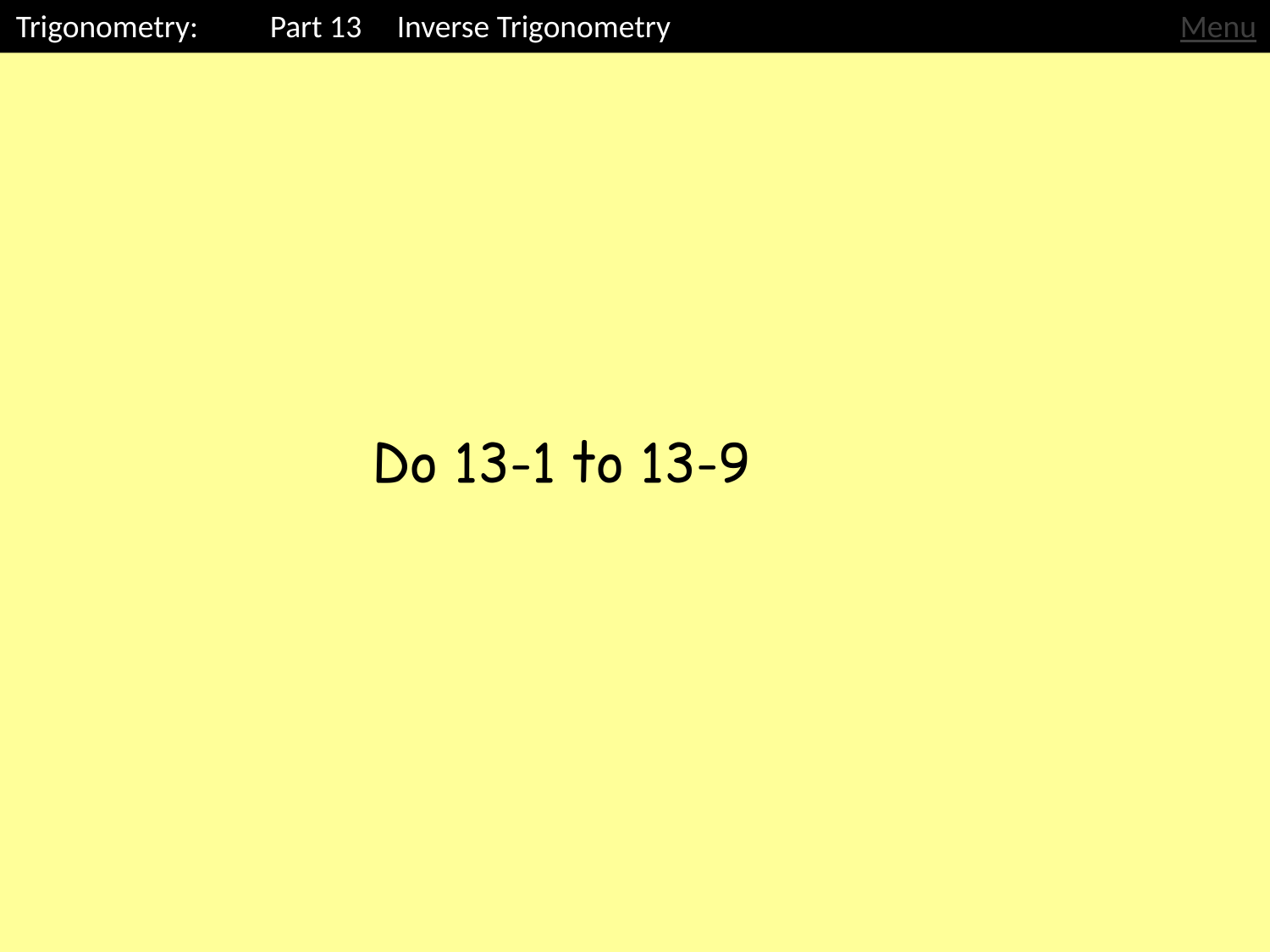

Trigonometry:  	Part 13	Inverse Trigonometry
Menu
Do 13-1 to 13-9